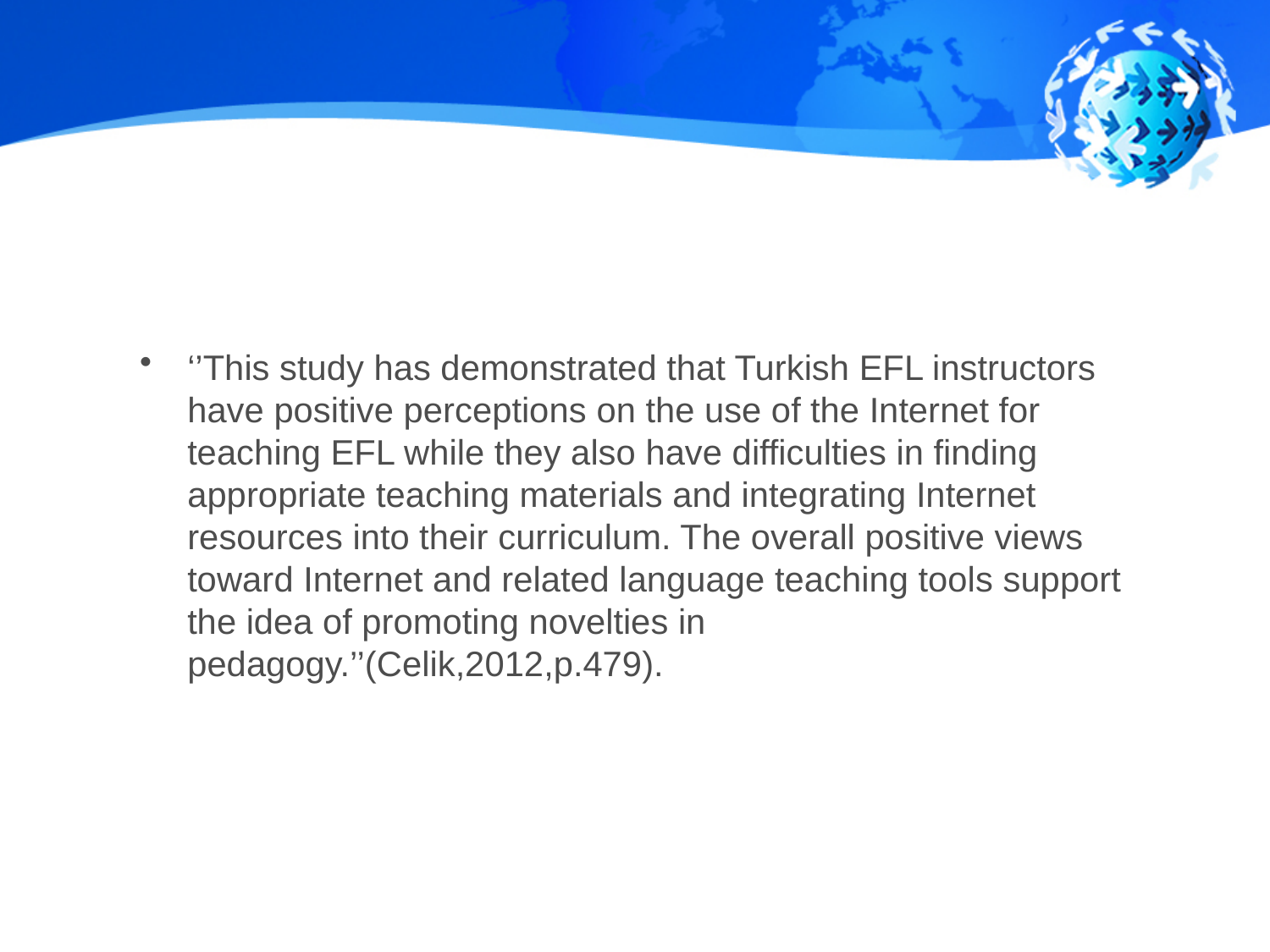

#
‘’This study has demonstrated that Turkish EFL instructors have positive perceptions on the use of the Internet for teaching EFL while they also have difficulties in finding appropriate teaching materials and integrating Internet resources into their curriculum. The overall positive views toward Internet and related language teaching tools support the idea of promoting novelties in pedagogy.’’(Celik,2012,p.479).